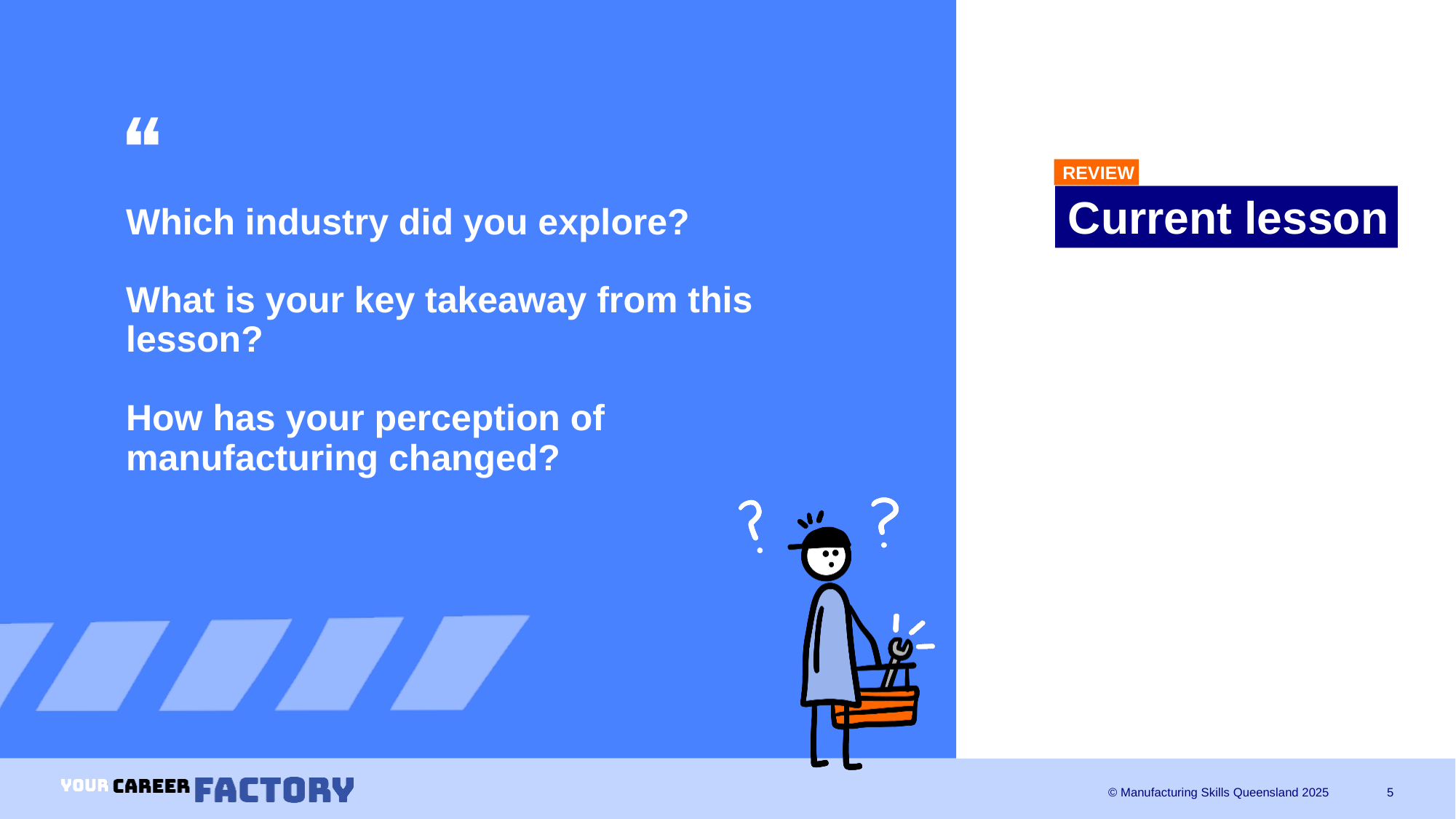

REVIEW
Current lesson
# Which industry did you explore? What is your key takeaway from this lesson? How has your perception of manufacturing changed?